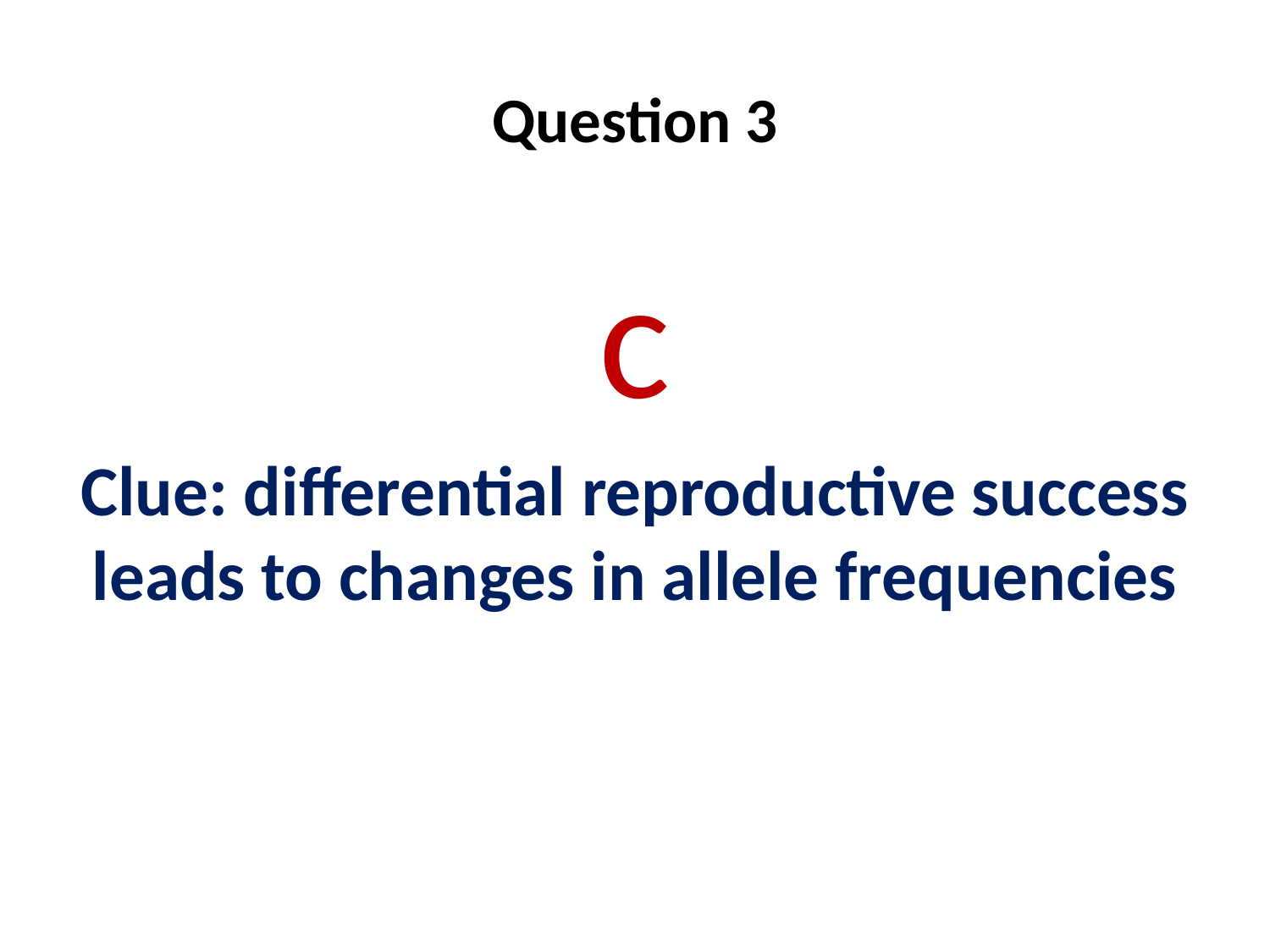

# Question 3
c
Clue: differential reproductive success leads to changes in allele frequencies